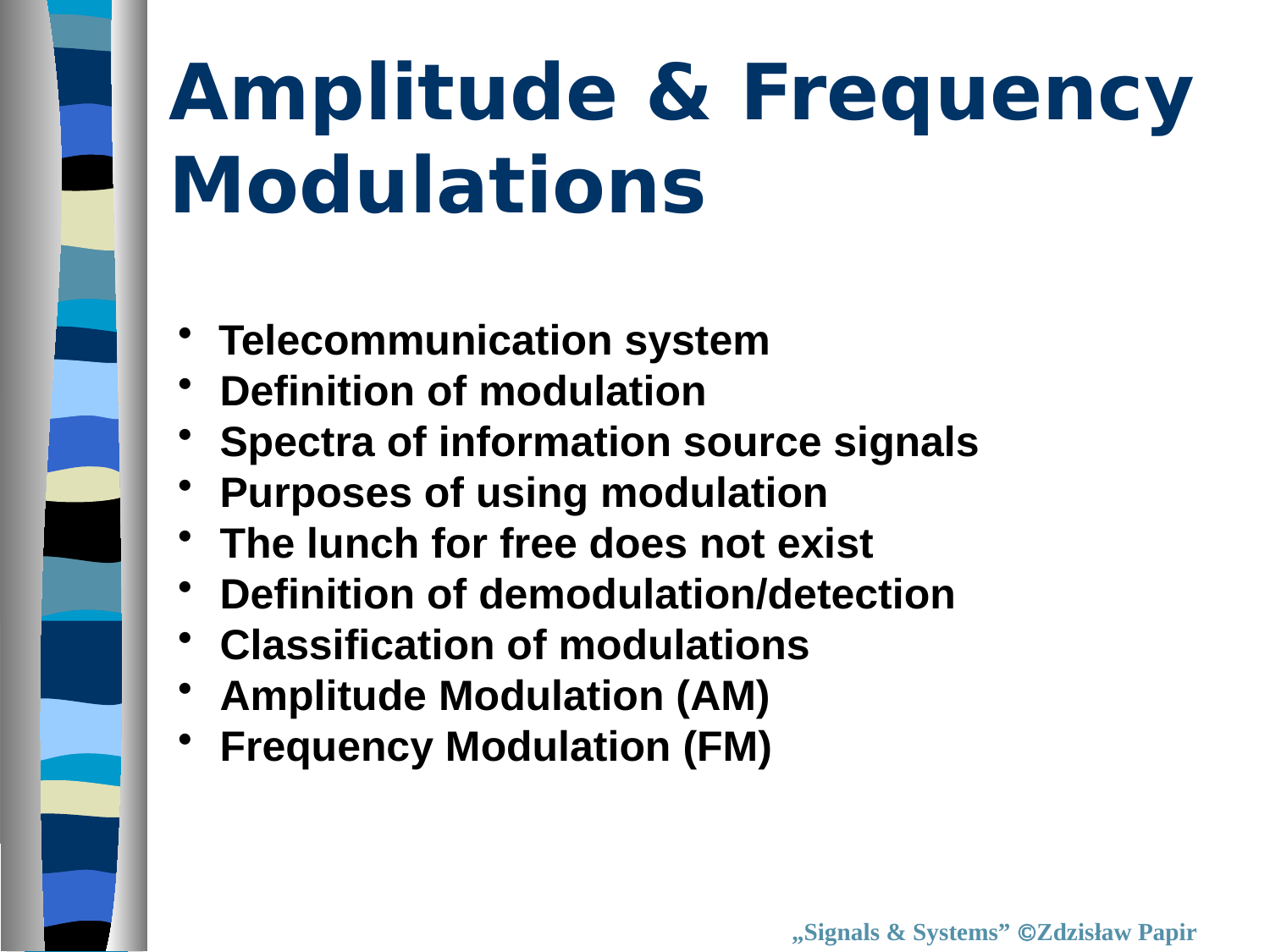

Amplitude & Frequency
Modulations
 Telecommunication system
 Definition of modulation
 Spectra of information source signals
 Purposes of using modulation
 The lunch for free does not exist
 Definition of demodulation/detection
 Classification of modulations
 Amplitude Modulation (AM)
 Frequency Modulation (FM)
„Signals & Systems” ©Zdzisław Papir